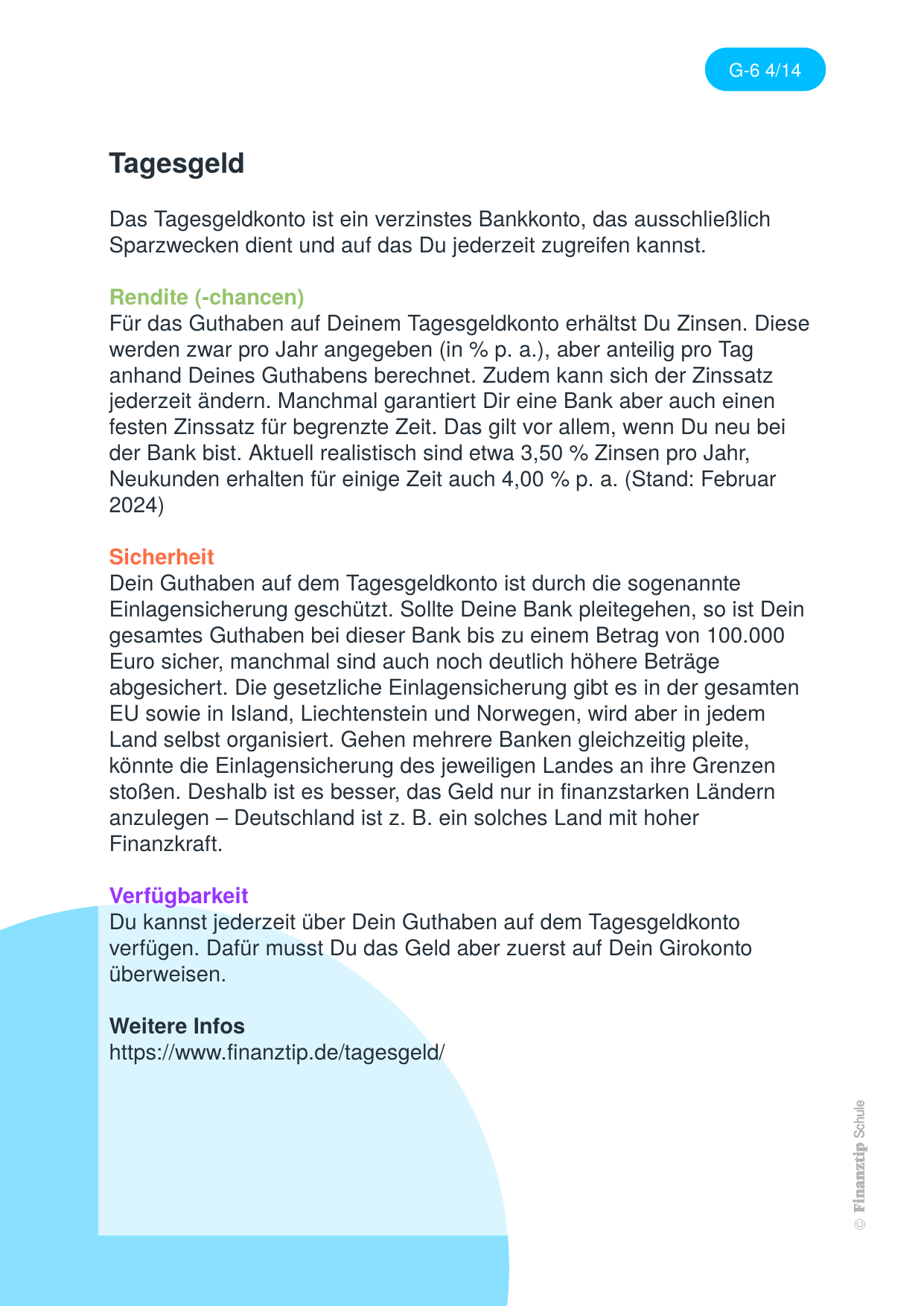

Tagesgeld

Das Tagesgeldkonto ist ein verzinstes Bankkonto, das ausschließlich Sparzwecken dient und auf das Du jederzeit zugreifen kannst.

Rendite (-chancen)
Für das Guthaben auf Deinem Tagesgeldkonto erhältst Du Zinsen. Diese werden zwar pro Jahr angegeben (in % p. a.), aber anteilig pro Tag anhand Deines Guthabens berechnet. Zudem kann sich der Zinssatz jederzeit ändern. Manchmal garantiert Dir eine Bank aber auch einen festen Zinssatz für begrenzte Zeit. Das gilt vor allem, wenn Du neu bei der Bank bist. Aktuell realistisch sind etwa 3,50 % Zinsen pro Jahr, Neukunden erhalten für einige Zeit auch 4,00 % p. a. (Stand: Februar 2024)

Sicherheit
Dein Guthaben auf dem Tagesgeldkonto ist durch die sogenannte Einlagensicherung geschützt. Sollte Deine Bank pleitegehen, so ist Dein gesamtes Guthaben bei dieser Bank bis zu einem Betrag von 100.000 Euro sicher, manchmal sind auch noch deutlich höhere Beträge abgesichert. Die gesetzliche Einlagensicherung gibt es in der gesamten EU sowie in Island, Liechtenstein und Norwegen, wird aber in jedem Land selbst organisiert. Gehen mehrere Banken gleichzeitig pleite, könnte die Einlagensicherung des jeweiligen Landes an ihre Grenzen stoßen. Deshalb ist es besser, das Geld nur in finanzstarken Ländern anzulegen – Deutschland ist z. B. ein solches Land mit hoher Finanzkraft.

Verfügbarkeit
Du kannst jederzeit über Dein Guthaben auf dem Tagesgeldkonto verfügen. Dafür musst Du das Geld aber zuerst auf Dein Girokonto überweisen.

Weitere Infos
https://www.finanztip.de/tagesgeld/